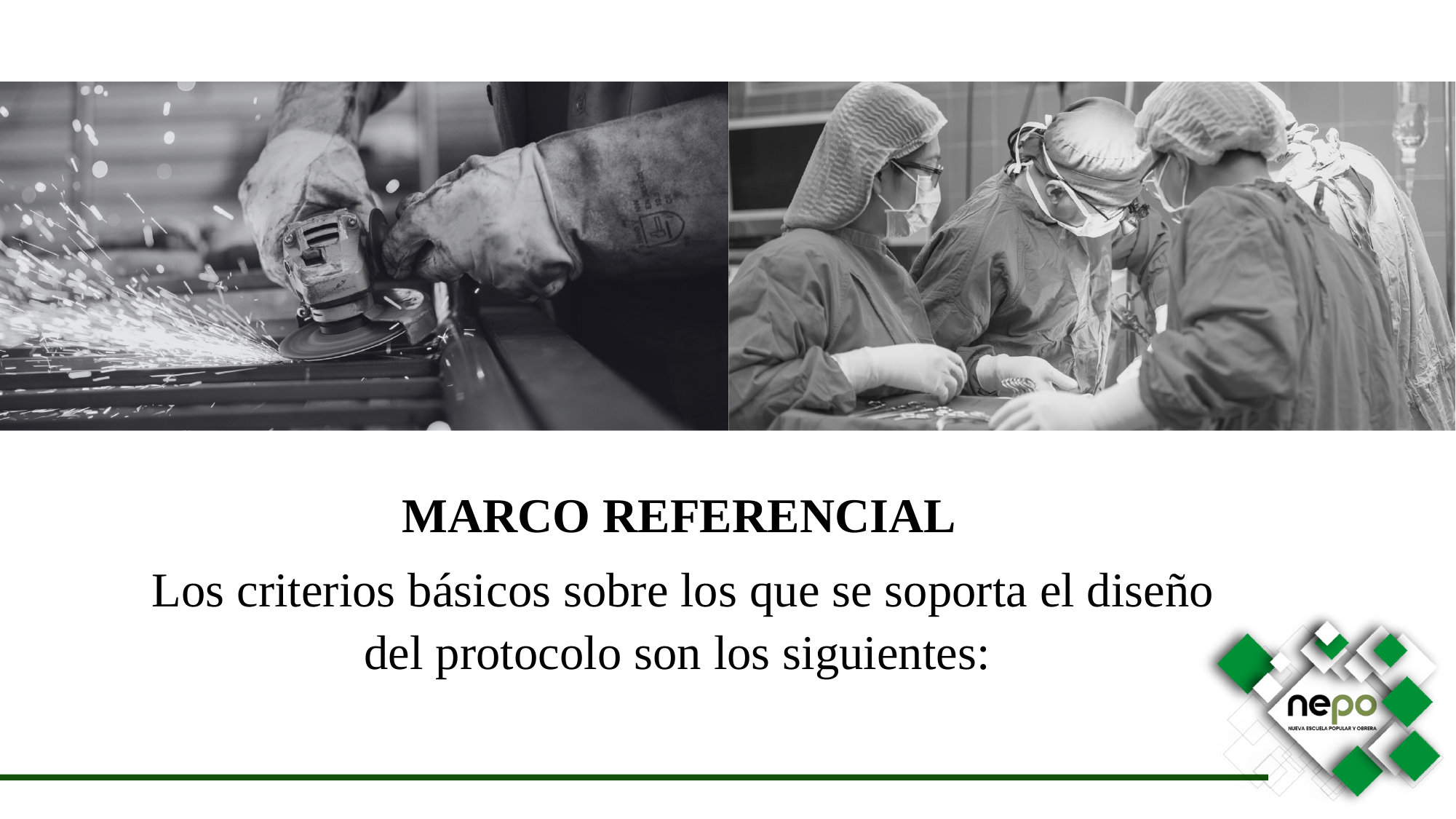

MARCO REFERENCIAL
Los criterios básicos sobre los que se soporta el diseño del protocolo son los siguientes: